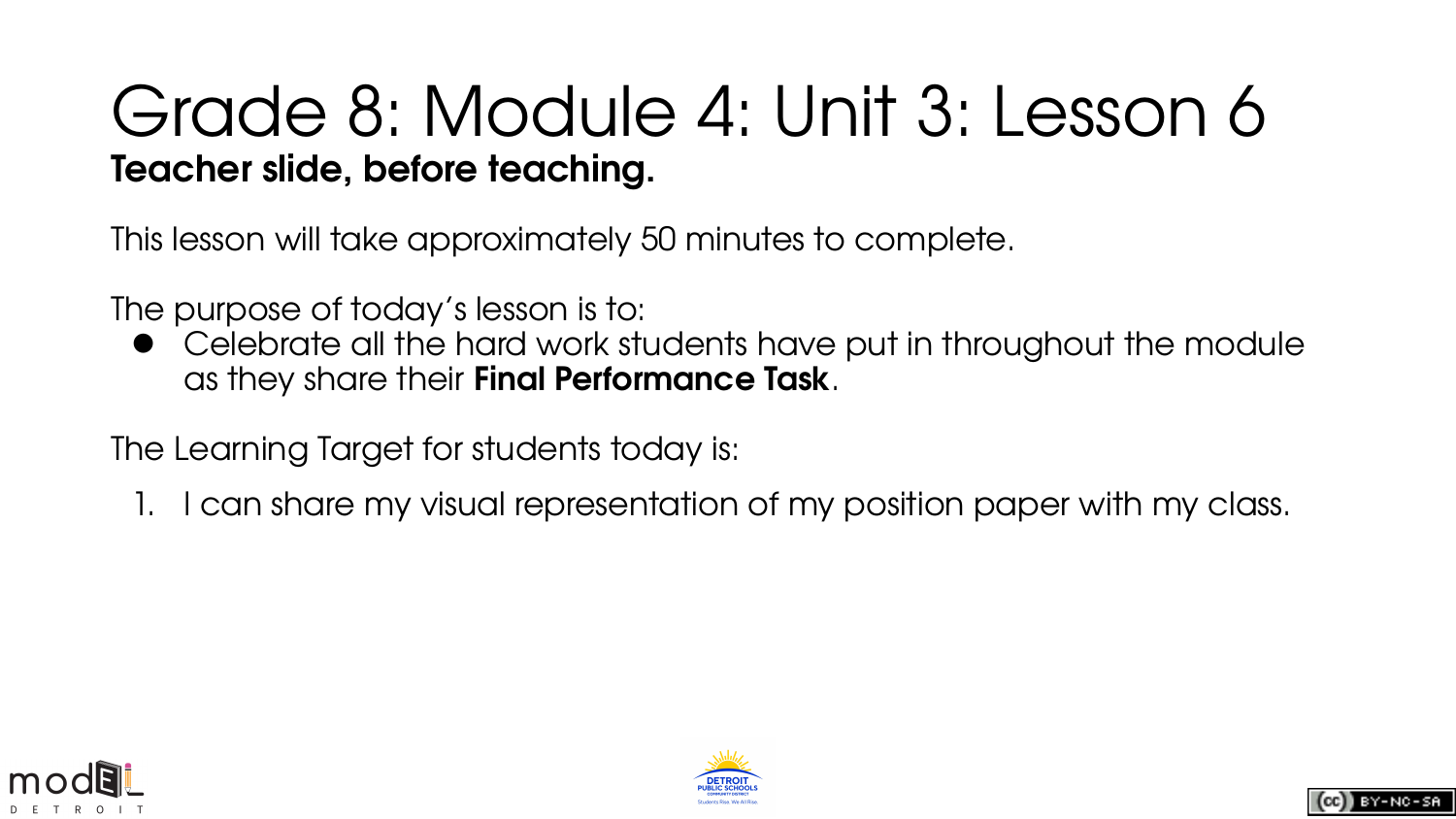

# Grade 8: Module 4: Unit 3: Lesson 6
Teacher slide, before teaching.

This lesson will take approximately 50 minutes to complete.

The purpose of today’s lesson is to:
Celebrate all the hard work students have put in throughout the module as they share their Final Performance Task.

The Learning Target for students today is:
I can share my visual representation of my position paper with my class.